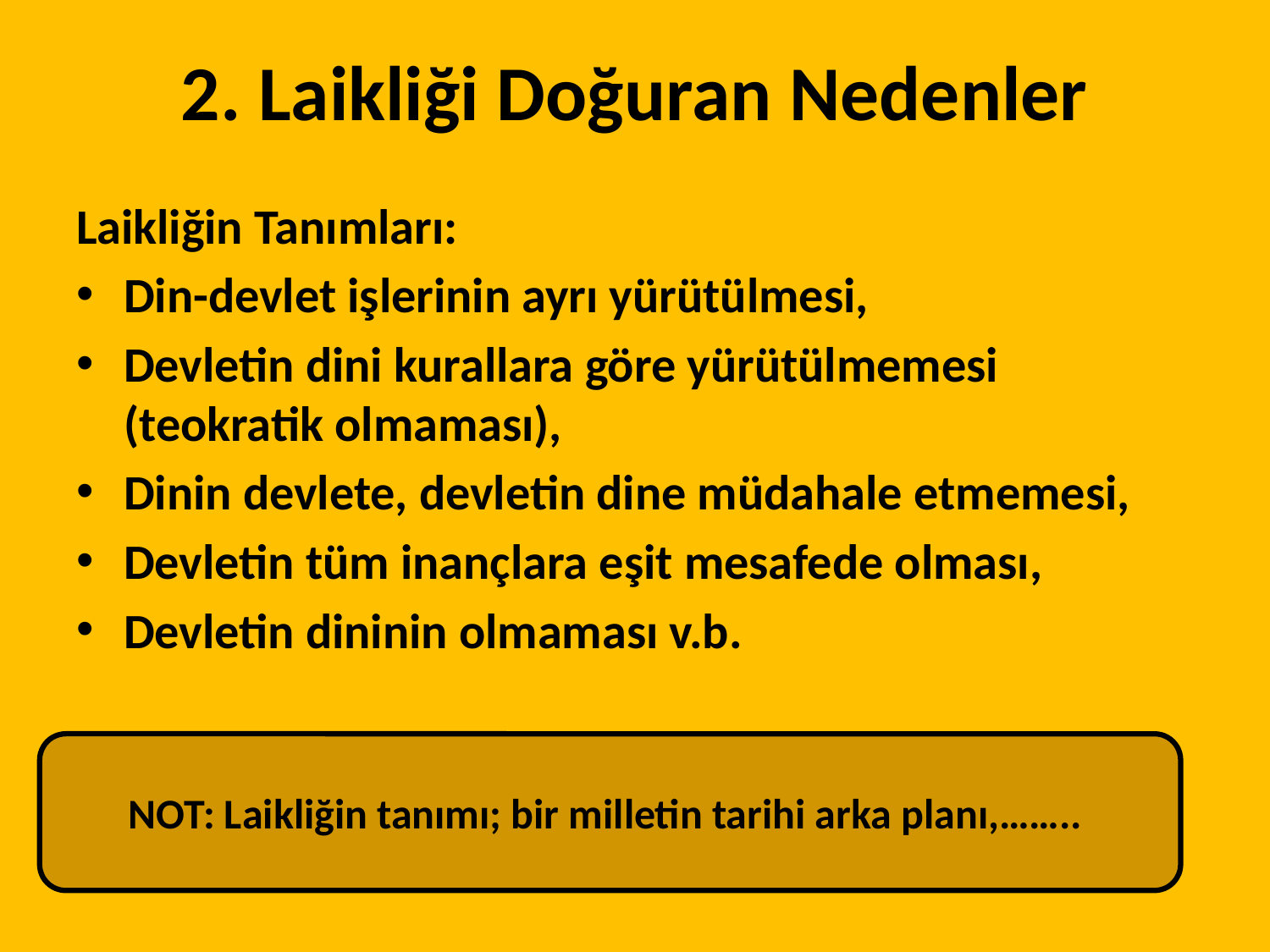

# 2. Laikliği Doğuran Nedenler
Laikliğin Tanımları:
Din-devlet işlerinin ayrı yürütülmesi,
Devletin dini kurallara göre yürütülmemesi (teokratik olmaması),
Dinin devlete, devletin dine müdahale etmemesi,
Devletin tüm inançlara eşit mesafede olması,
Devletin dininin olmaması v.b.
NOT: Laikliğin tanımı; bir milletin tarihi arka planı,……..